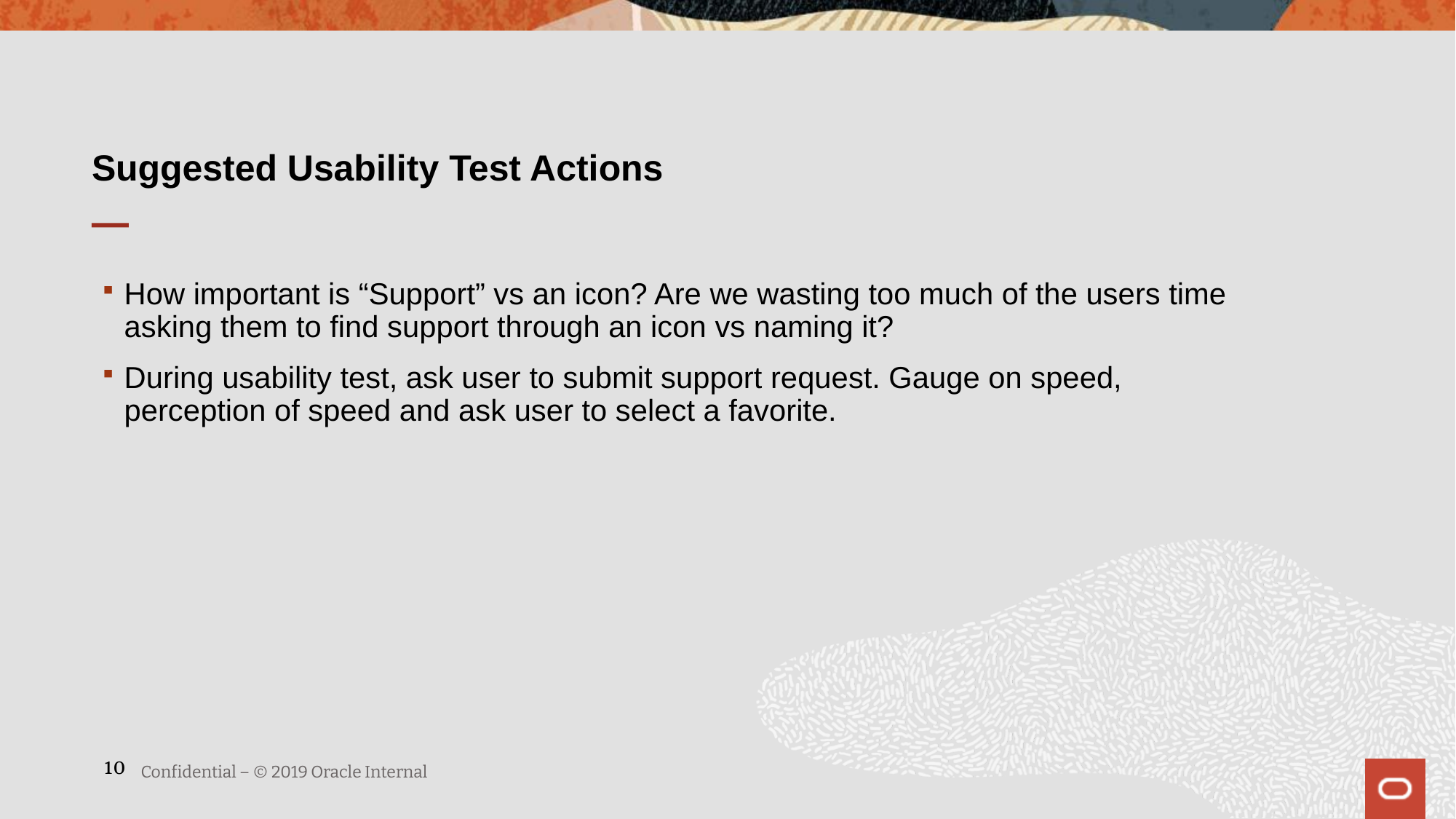

# Suggested Usability Test Actions
How important is “Support” vs an icon? Are we wasting too much of the users time asking them to find support through an icon vs naming it?
During usability test, ask user to submit support request. Gauge on speed, perception of speed and ask user to select a favorite.
Confidential – © 2019 Oracle Internal
10